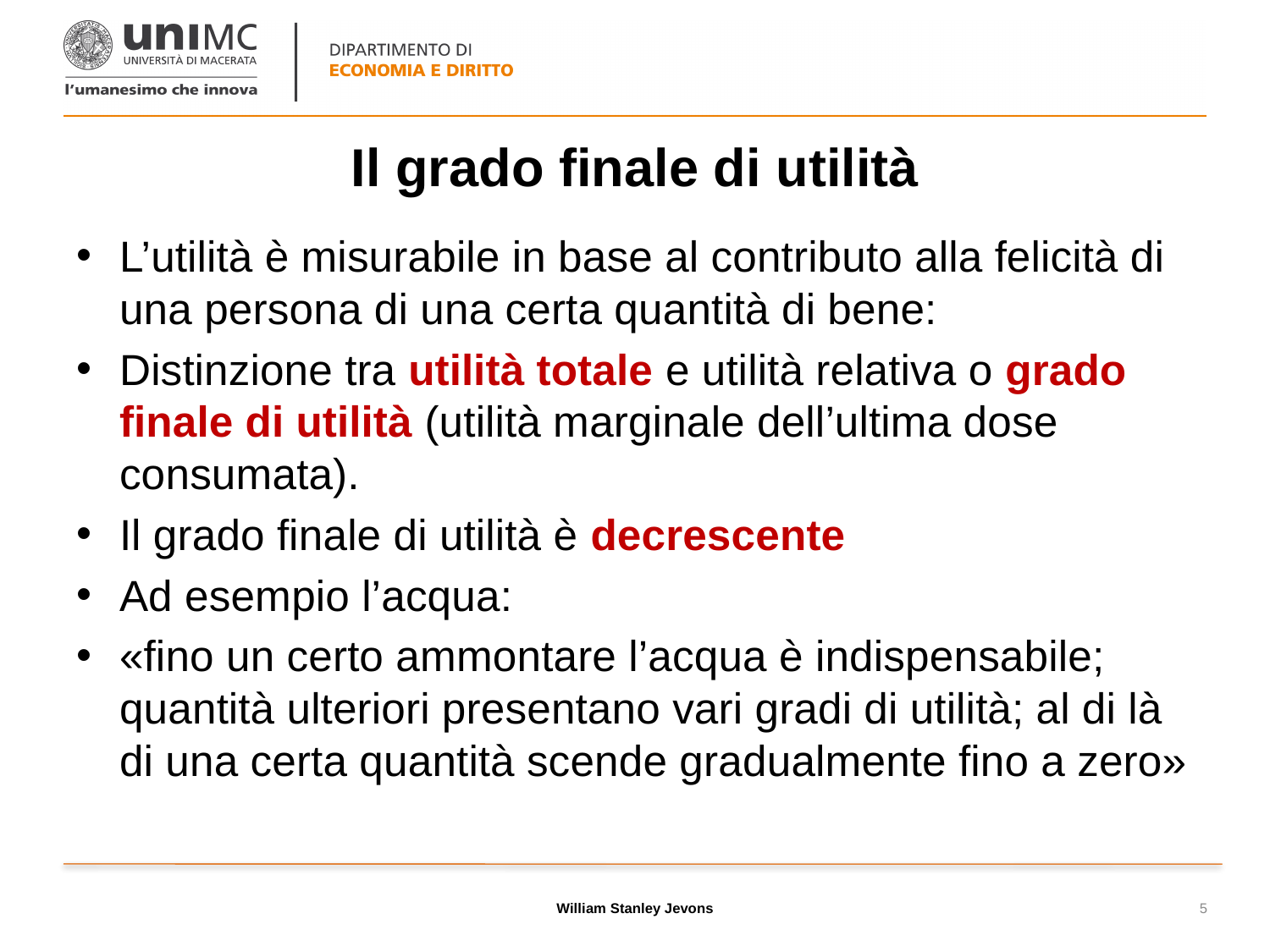

# Il grado finale di utilità
L’utilità è misurabile in base al contributo alla felicità di una persona di una certa quantità di bene:
Distinzione tra utilità totale e utilità relativa o grado finale di utilità (utilità marginale dell’ultima dose consumata).
Il grado finale di utilità è decrescente
Ad esempio l’acqua:
«fino un certo ammontare l’acqua è indispensabile; quantità ulteriori presentano vari gradi di utilità; al di là di una certa quantità scende gradualmente fino a zero»
William Stanley Jevons
5